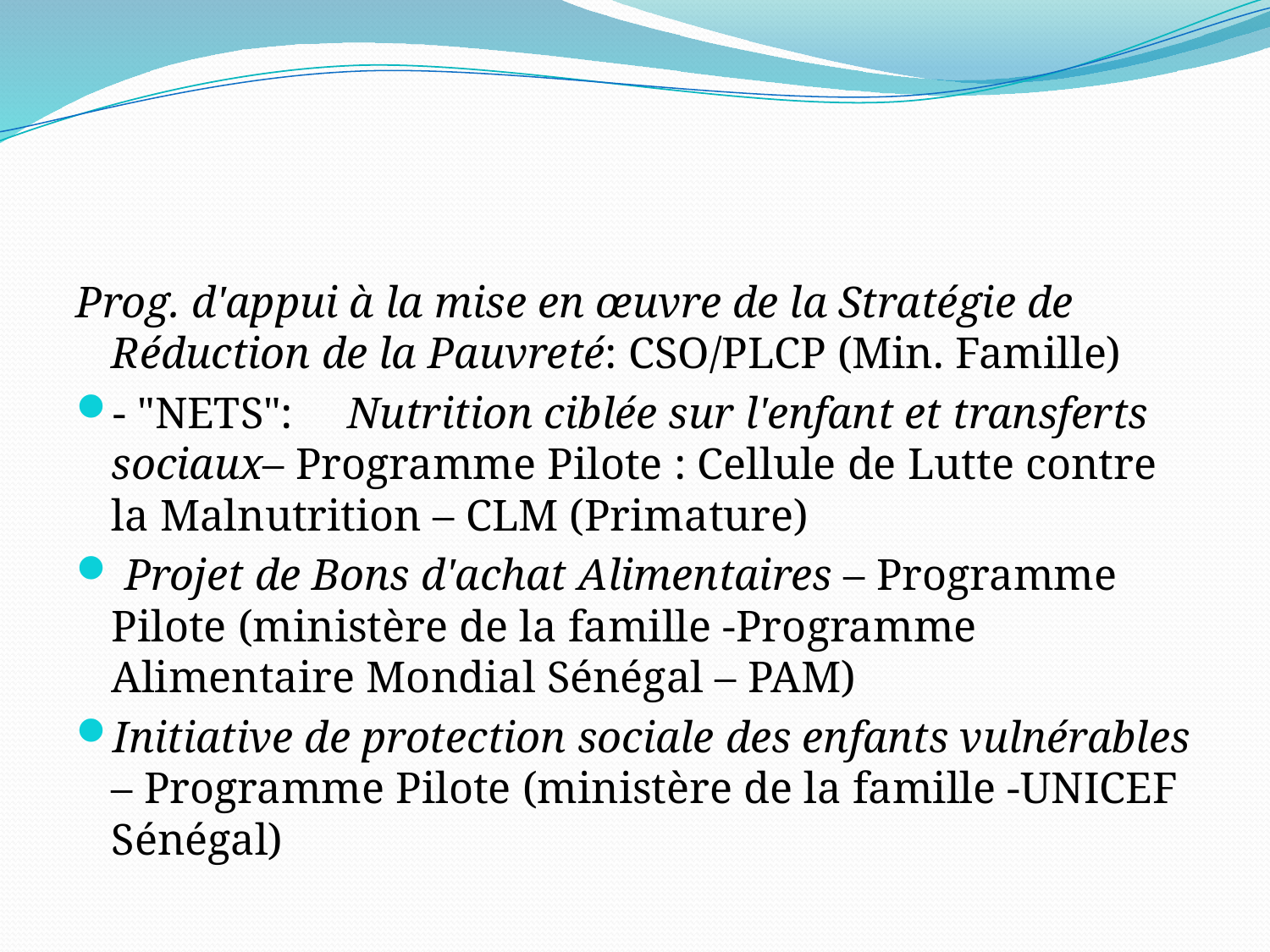

#
Prog. d'appui à la mise en œuvre de la Stratégie de Réduction de la Pauvreté: CSO/PLCP (Min. Famille)
- "NETS":	Nutrition ciblée sur l'enfant et transferts sociaux– Programme Pilote : Cellule de Lutte contre la Malnutrition – CLM (Primature)
 Projet de Bons d'achat Alimentaires – Programme Pilote (ministère de la famille -Programme Alimentaire Mondial Sénégal – PAM)
Initiative de protection sociale des enfants vulnérables – Programme Pilote (ministère de la famille -UNICEF Sénégal)